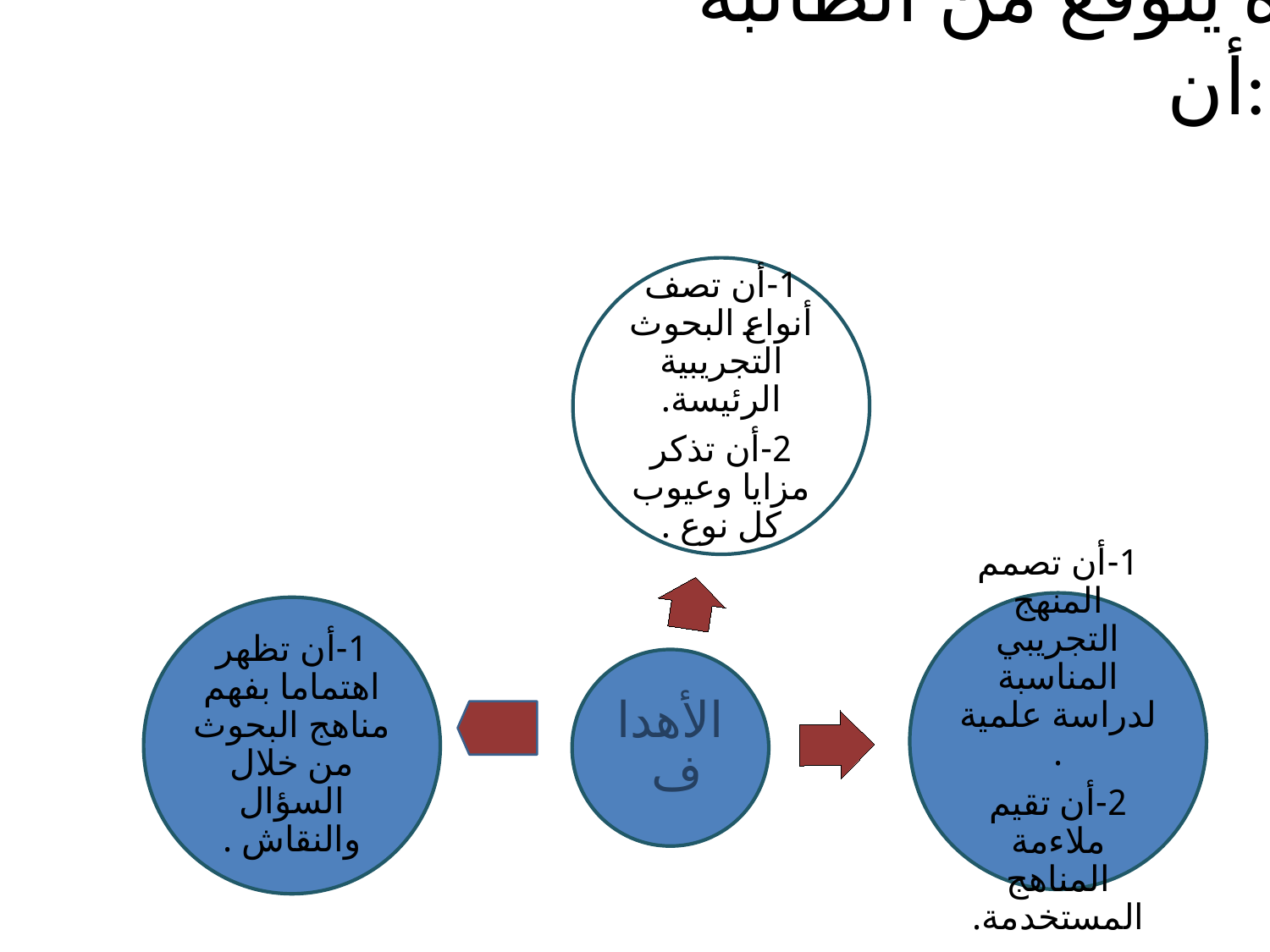

# بعد    المحاضرة يتوقع من الطالبة أن:
الأهداف

1-أن تصف أنواع البحوث التجريبية الرئيسة.
2-أن تذكر مزايا وعيوب كل نوع .

1-أن تصمم المنهج التجريبي المناسبة لدراسة علمية .
2-أن تقيم ملاءمة المناهج المستخدمة.

1-أن تظهر اهتماما بفهم مناهج البحوث من خلال السؤال والنقاش .